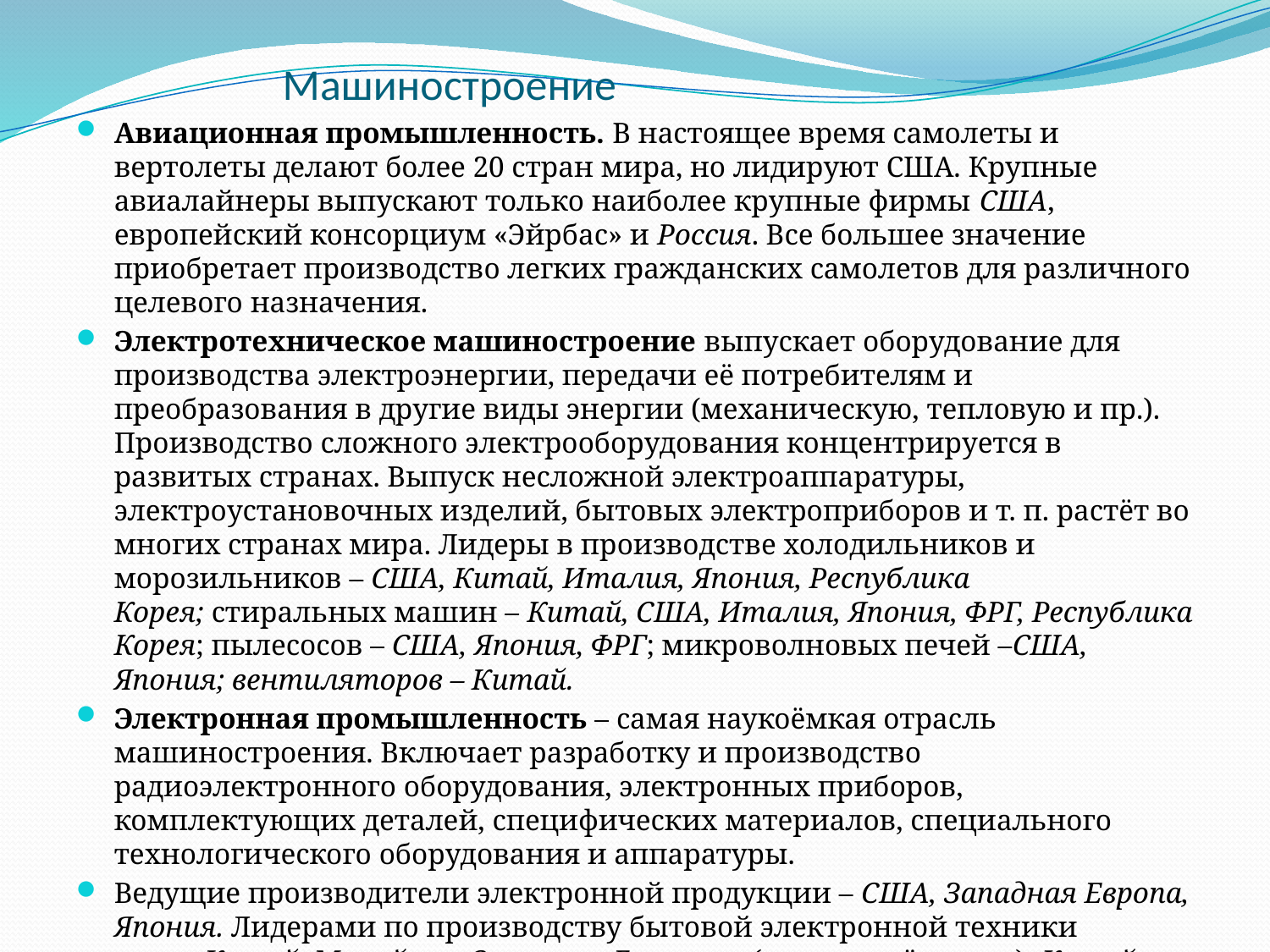

# Машиностроение
Авиационная промышленность. В настоящее время самолеты и вертолеты делают более 20 стран мира, но лидируют США. Крупные авиалайнеры выпускают только наиболее крупные фирмы США, европейский консорциум «Эйрбас» и Россия. Все большее значение приобретает производство легких гражданских самолетов для различного целевого назначения.
Электротехническое машиностроение выпускает оборудование для производства электроэнергии, передачи её потребителям и преобразования в другие виды энергии (механическую, тепловую и пр.). Производство сложного электрооборудования концентрируется в развитых странах. Выпуск несложной электроаппаратуры, электроустановочных изделий, бытовых электроприборов и т. п. растёт во многих странах мира. Лидеры в производстве холодильников и морозильников – США, Китай, Италия, Япония, Республика Корея; стиральных машин – Китай, США, Италия, Япония, ФРГ, Республика Корея; пылесосов – США, Япония, ФРГ; микроволновых печей –США, Япония; вентиляторов – Китай.
Электронная промышленность – самая наукоёмкая отрасль машиностроения. Включает разработку и производство радиоэлектронного оборудования, электронных приборов, комплектующих деталей, специфических материалов, специального технологического оборудования и аппаратуры.
Ведущие производители электронной продукции – США, Западная Европа, Япония. Лидерами по производству бытовой электронной техники стали Китай, Малайзия, Сингапур, Бразилия (радиоприёмники); Китай, Республика Корея, Бразилия (телевизоры).